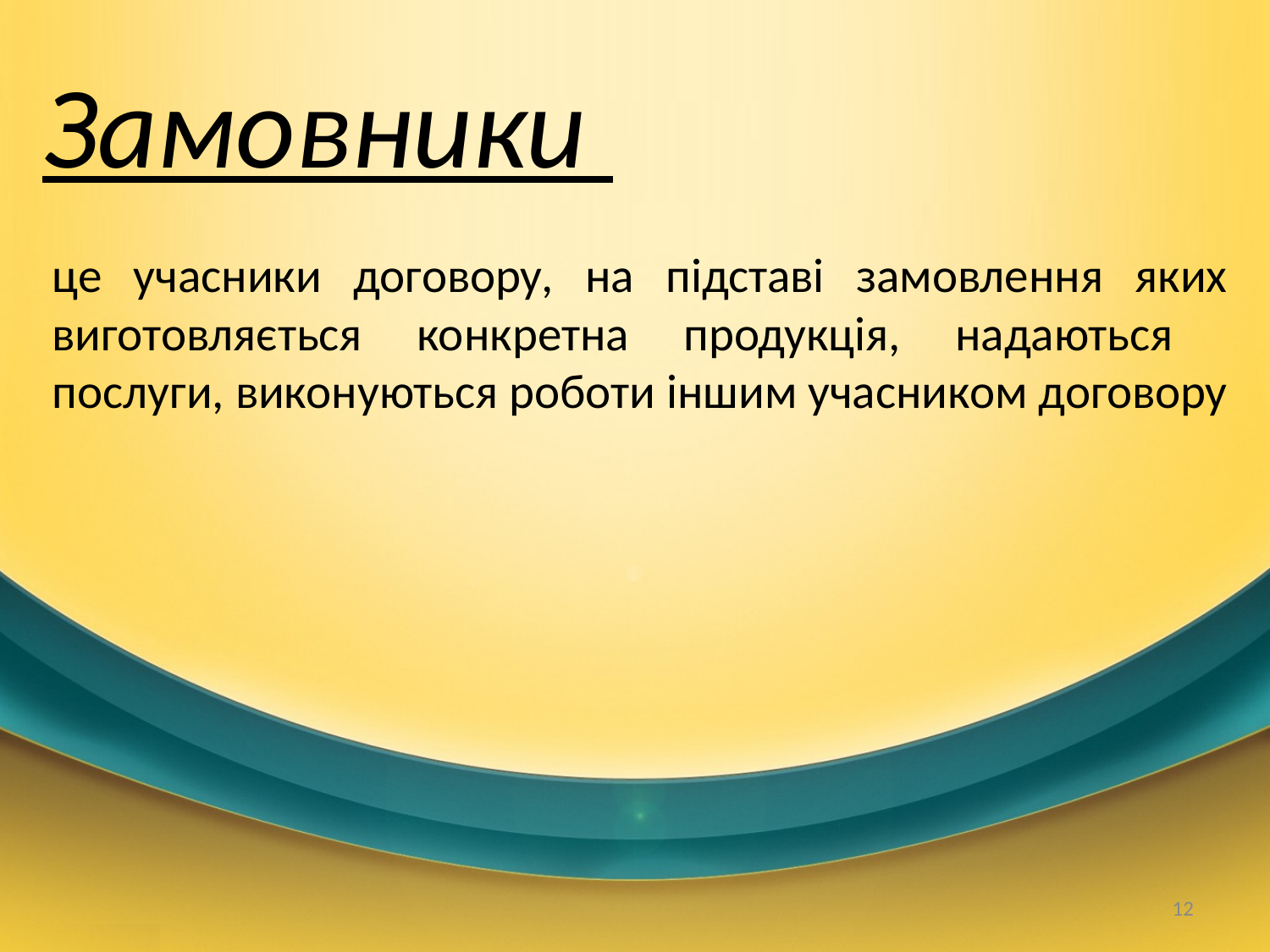

# Замовники
це учасники договору, на підставі замовлення яких виготовляється конкретна продукція, надаються
послуги, виконуються роботи іншим учасником договору
12